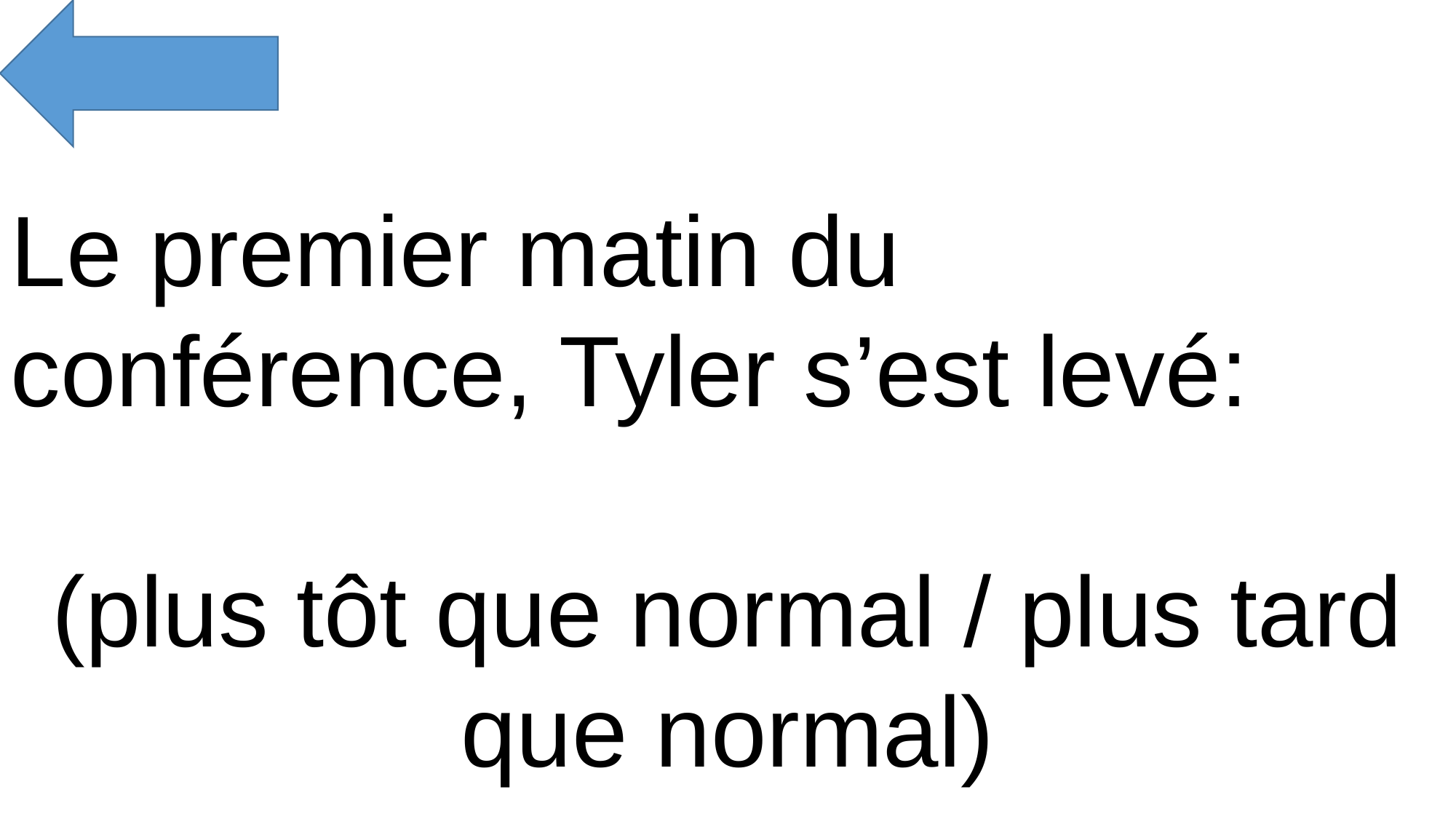

Le premier matin du conférence, Tyler s’est levé:

(plus tôt que normal / plus tard que normal)